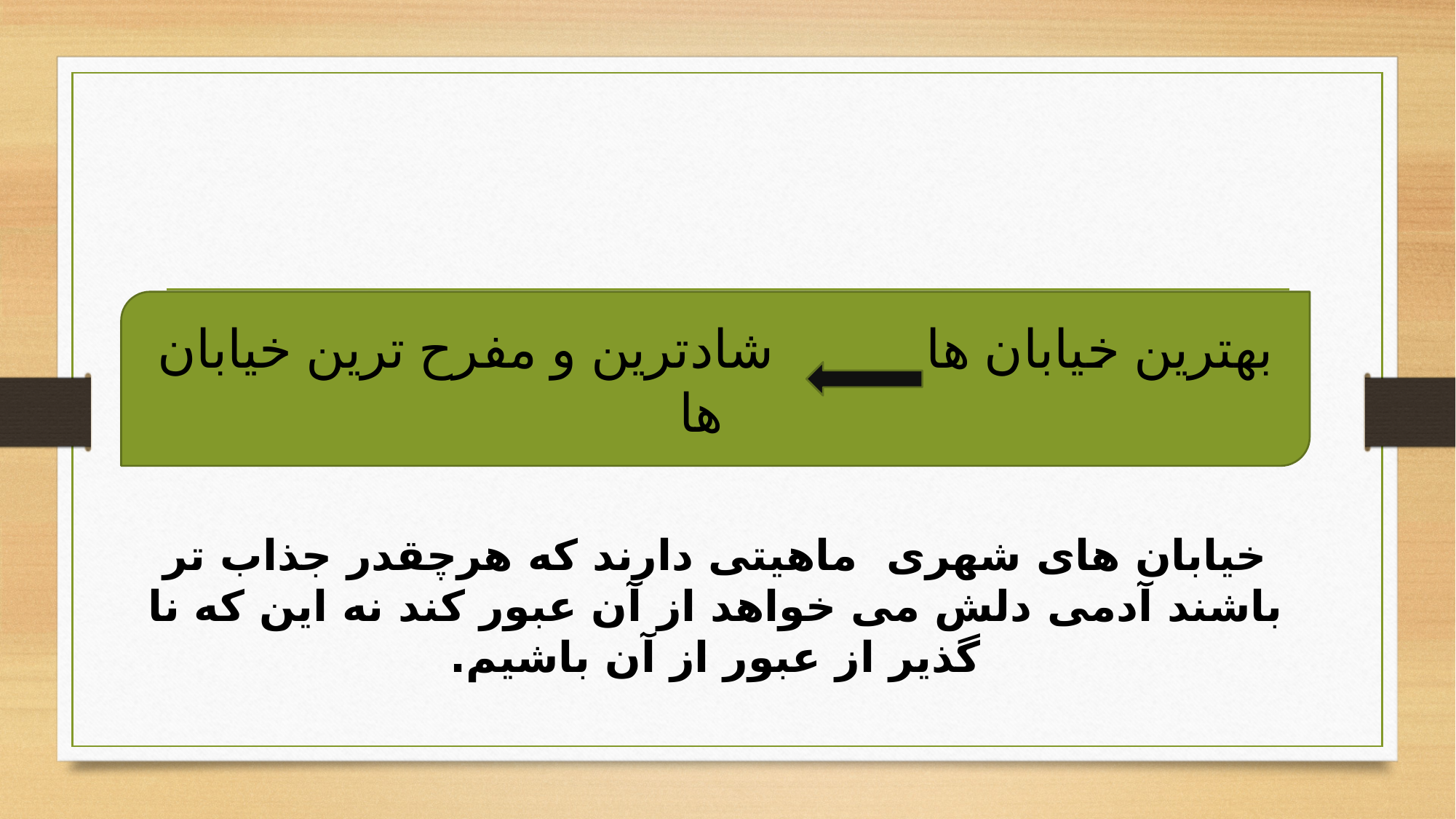

#
بهترین خیابان ها           شادترین و مفرح ترین خیابان ها

خیابان های شهری  ماهیتی دارند که هرچقدر جذاب تر باشند آدمی دلش می خواهد از آن عبور کند نه این که نا گذیر از عبور از آن باشیم.